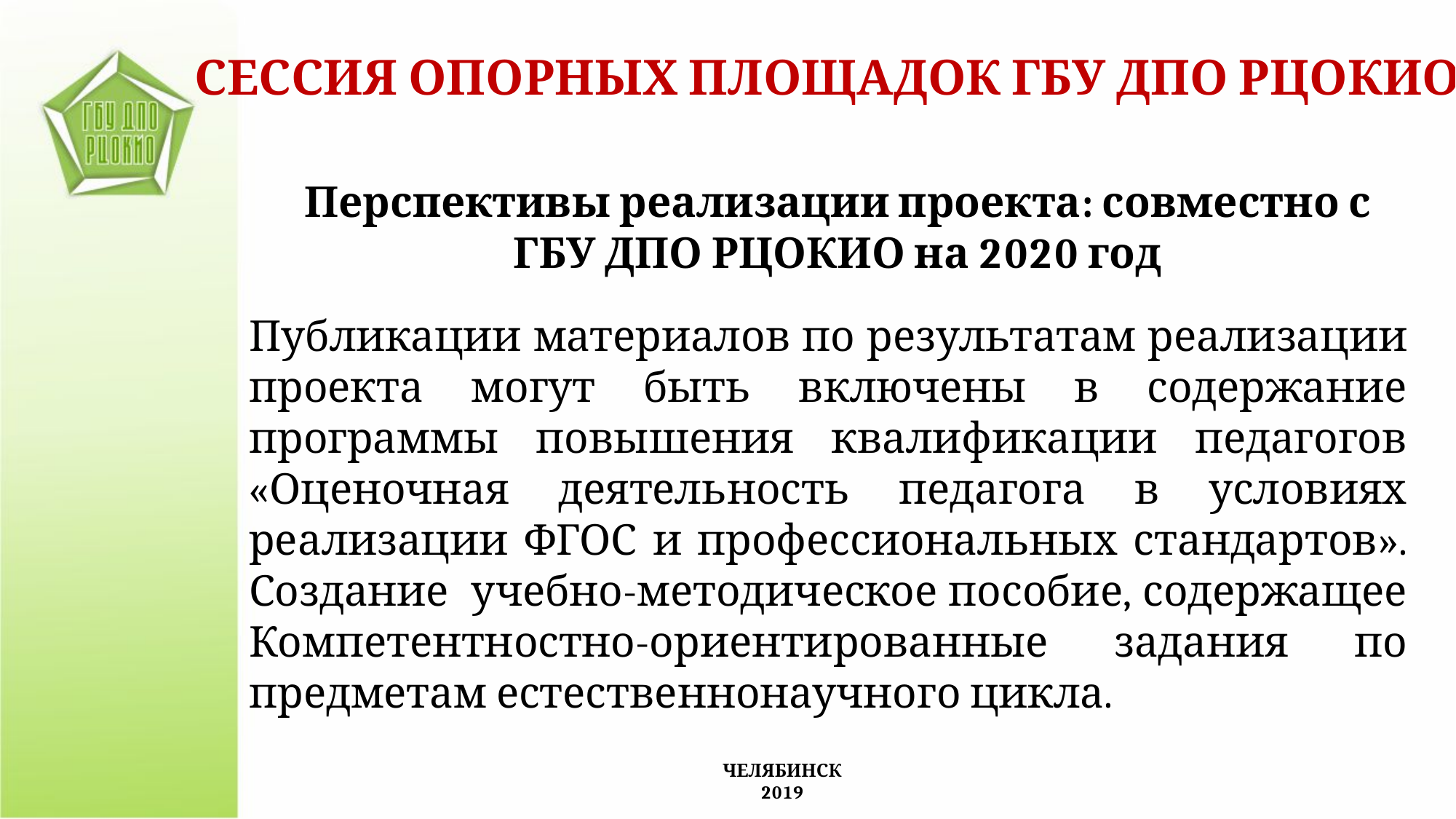

СЕССИЯ ОПОРНЫХ ПЛОЩАДОК ГБУ ДПО РЦОКИО
Перспективы реализации проекта: совместно с ГБУ ДПО РЦОКИО на 2020 год

Публикации материалов по результатам реализации проекта могут быть включены в содержание программы повышения квалификации педагогов «Оценочная деятельность педагога в условиях реализации ФГОС и профессиональных стандартов». Создание  учебно-методическое пособие, содержащее Компетентностно-ориентированные задания по предметам естественнонаучного цикла.
ЧЕЛЯБИНСК
2019